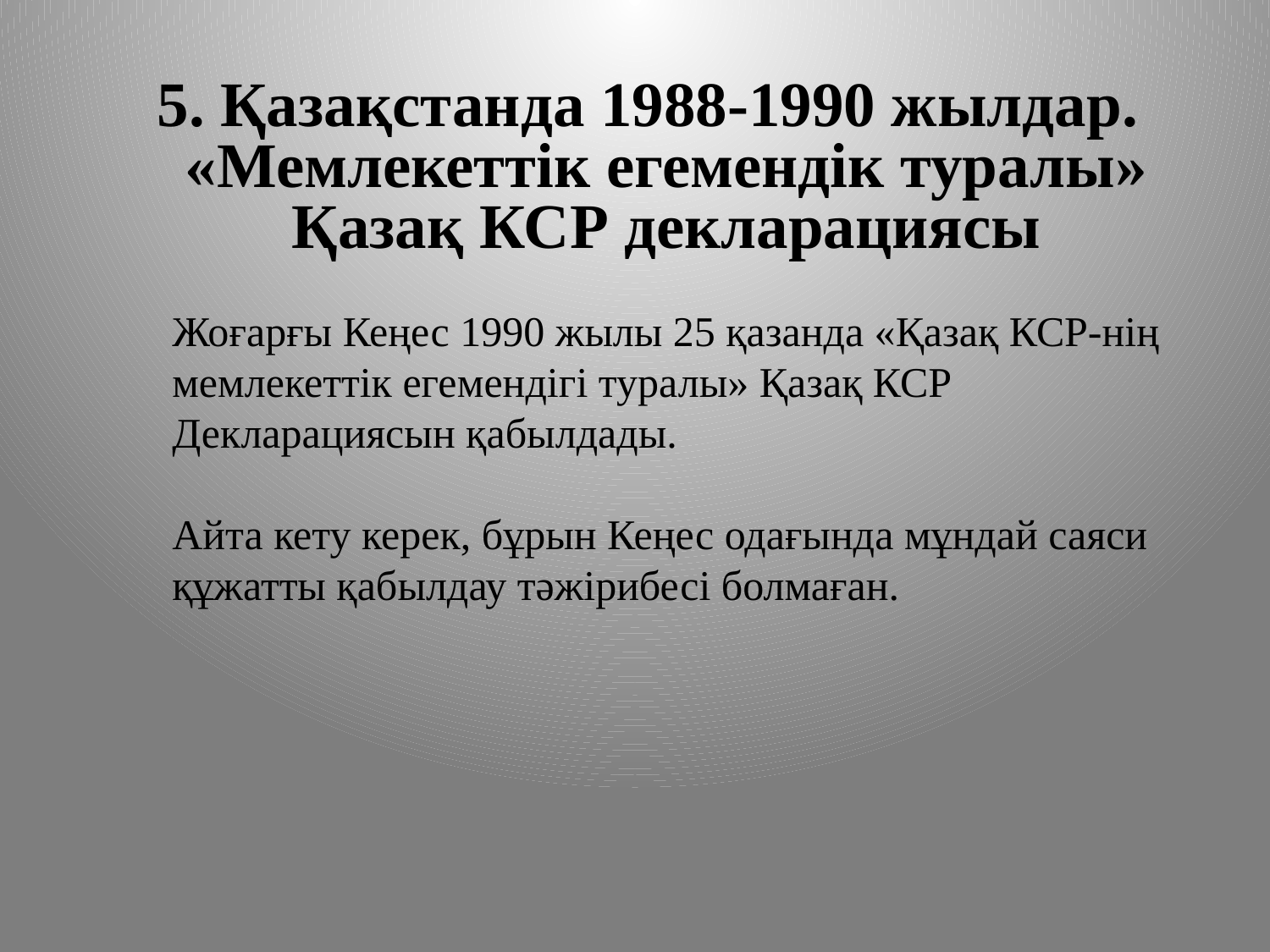

# 5. Қазақстанда 1988-1990 жылдар. «Мемлекеттік егемендік туралы» Қазақ КСР декларациясы
Жоғарғы Кеңес 1990 жылы 25 қазанда «Қазақ КСР-нің мемлекеттік егемендігі туралы» Қазақ КСР Декларациясын қабылдады.
Айта кету керек, бұрын Кеңес одағында мұндай саяси құжатты қабылдау тәжірибесі болмаған.